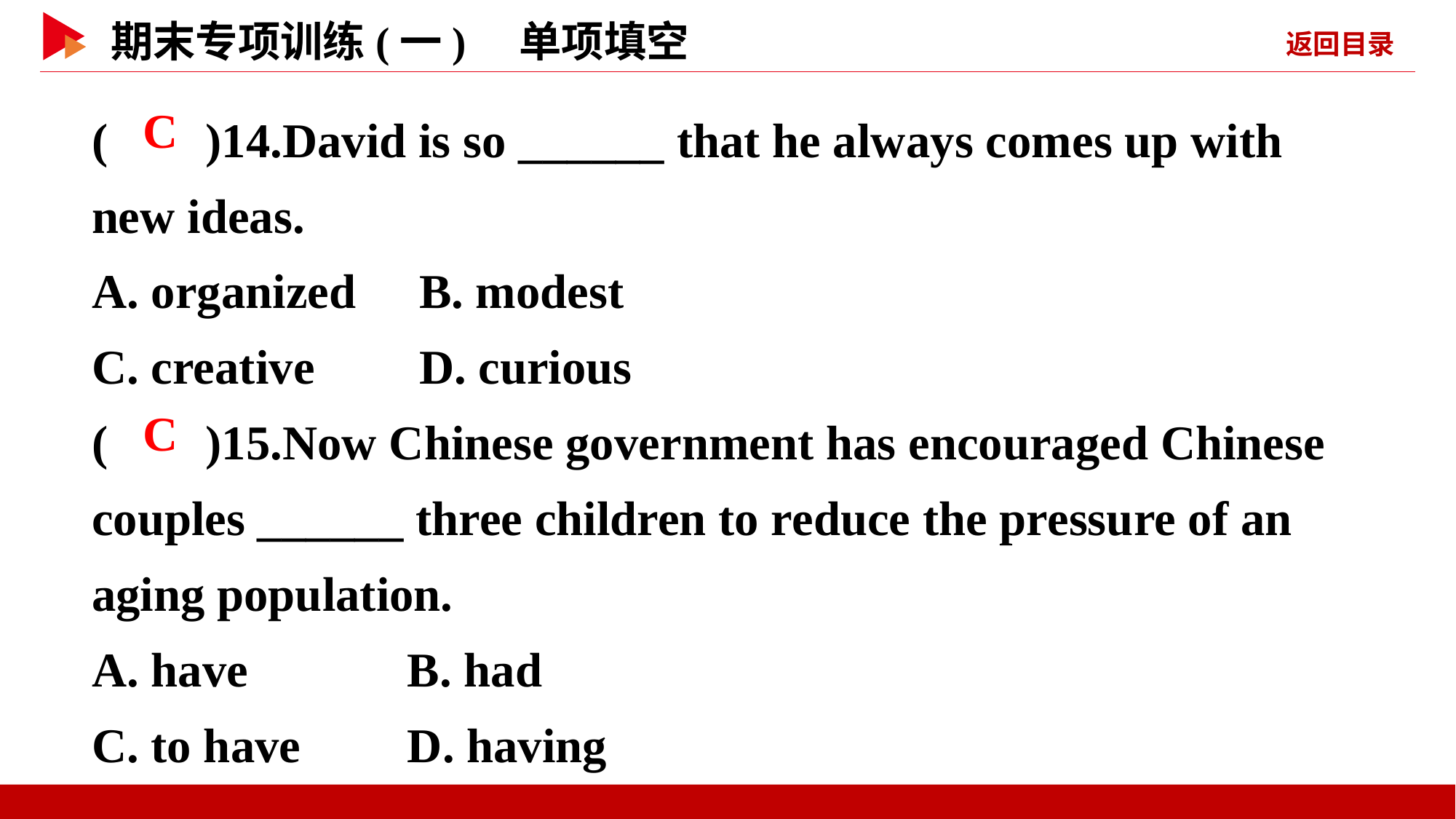

(        )14.David is so ______ that he always comes up with new ideas.
A. organized	B. modest
C. creative	D. curious
(        )15.Now Chinese government has encouraged Chinese couples ______ three children to reduce the pressure of an aging population.
A. have	        B. had
C. to have	        D. having
   C
   C